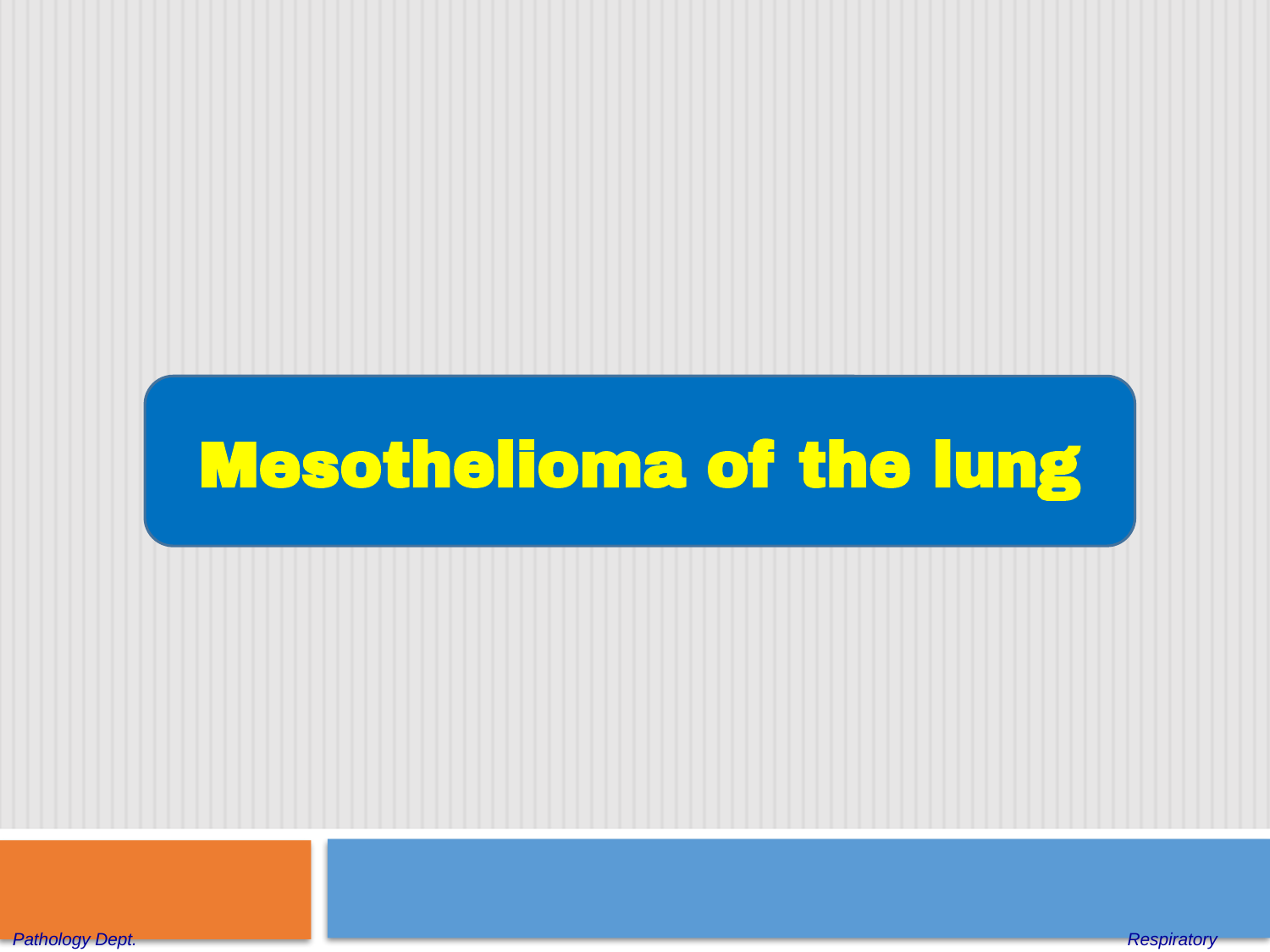

Mesothelioma of the lung
Respiratory Block
Pathology Dept. KSU